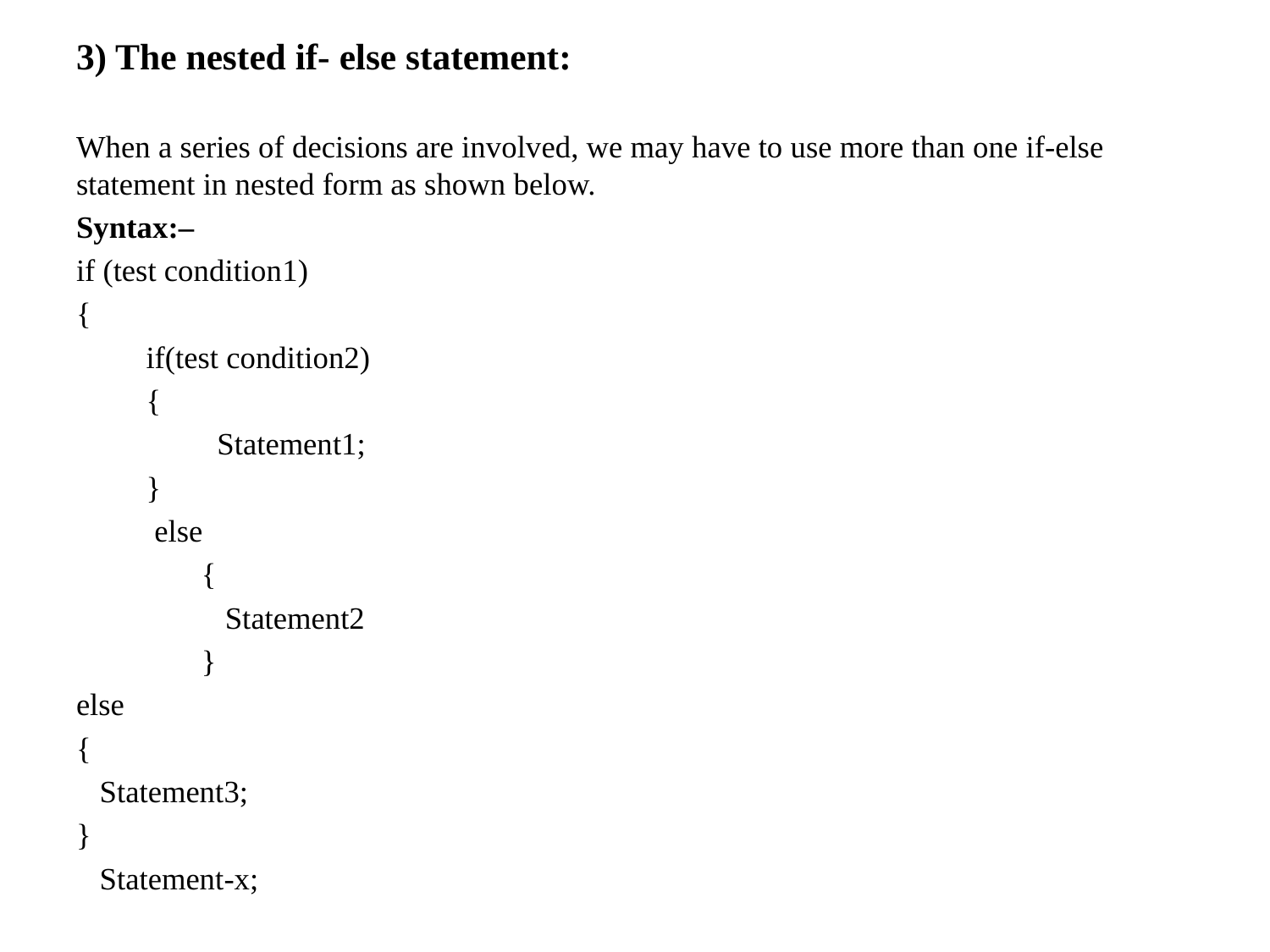

3) The nested if- else statement:

When a series of decisions are involved, we may have to use more than one if-else statement in nested form as shown below.
Syntax:–
if (test condition1)
{
	if(test condition2)
	{
                  Statement1;
	}
          else
                {
                   Statement2
                }
else
{
   Statement3;
}
   Statement-x;